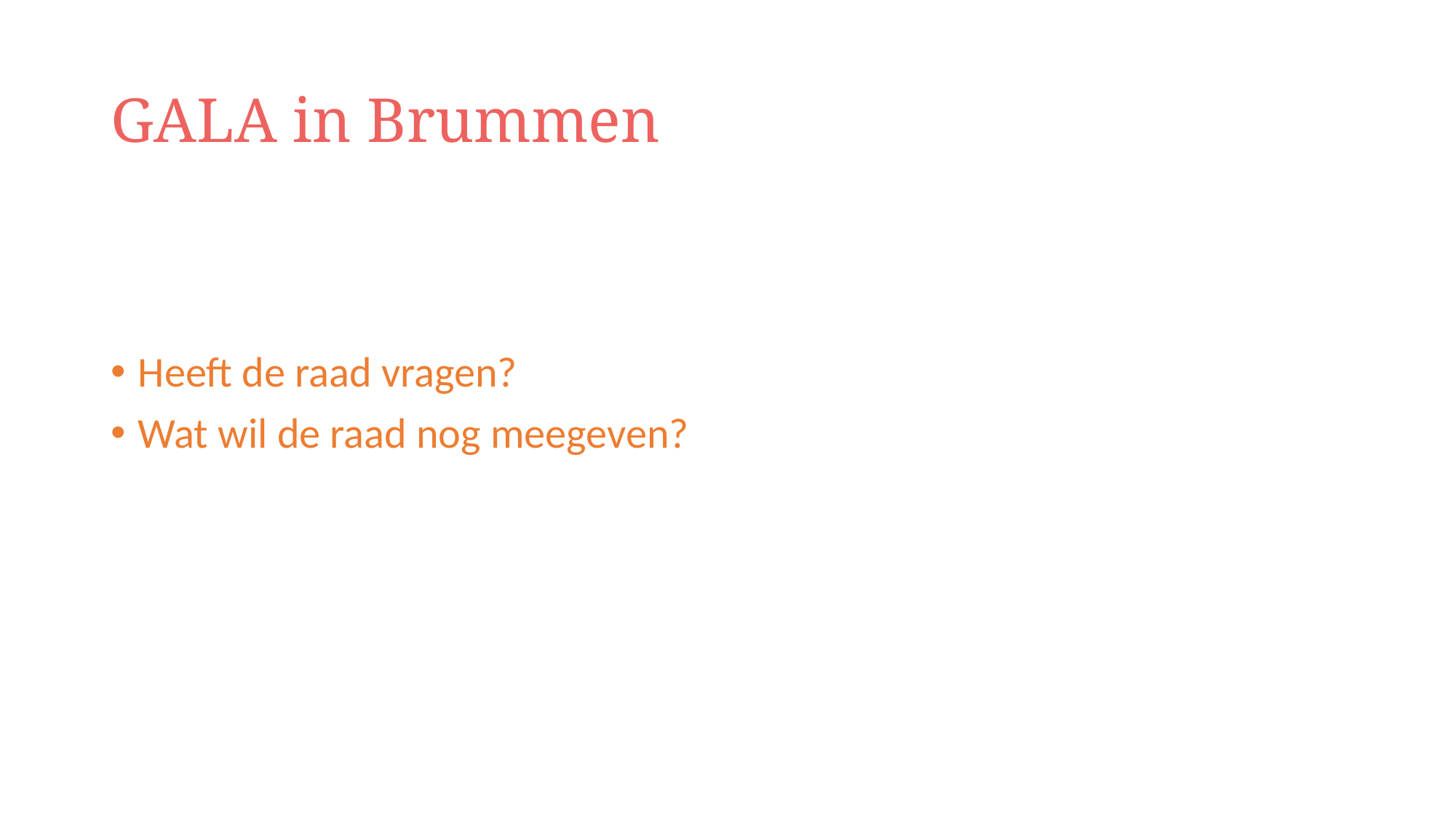

# GALA in Brummen

Heeft de raad vragen?
Wat wil de raad nog meegeven?